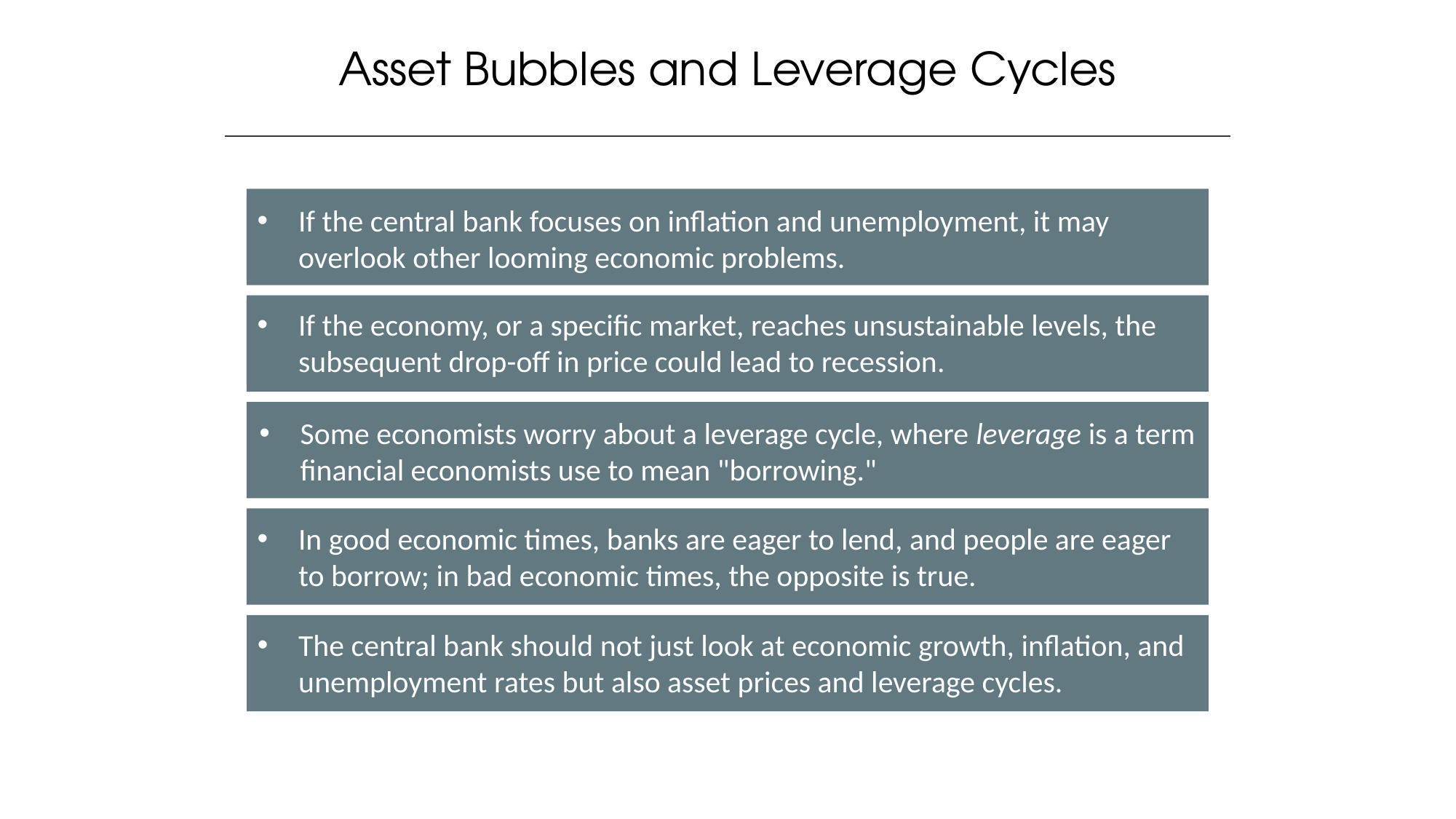

Asset Bubbles and Leverage Cycles

If the central bank focuses on inflation and unemployment, it may overlook other looming economic problems.

If the economy, or a specific market, reaches unsustainable levels, the subsequent drop-off in price could lead to recession.

Some economists worry about a leverage cycle, where leverage is a term financial economists use to mean "borrowing."

In good economic times, banks are eager to lend, and people are eager to borrow; in bad economic times, the opposite is true.

The central bank should not just look at economic growth, inflation, and unemployment rates but also asset prices and leverage cycles.